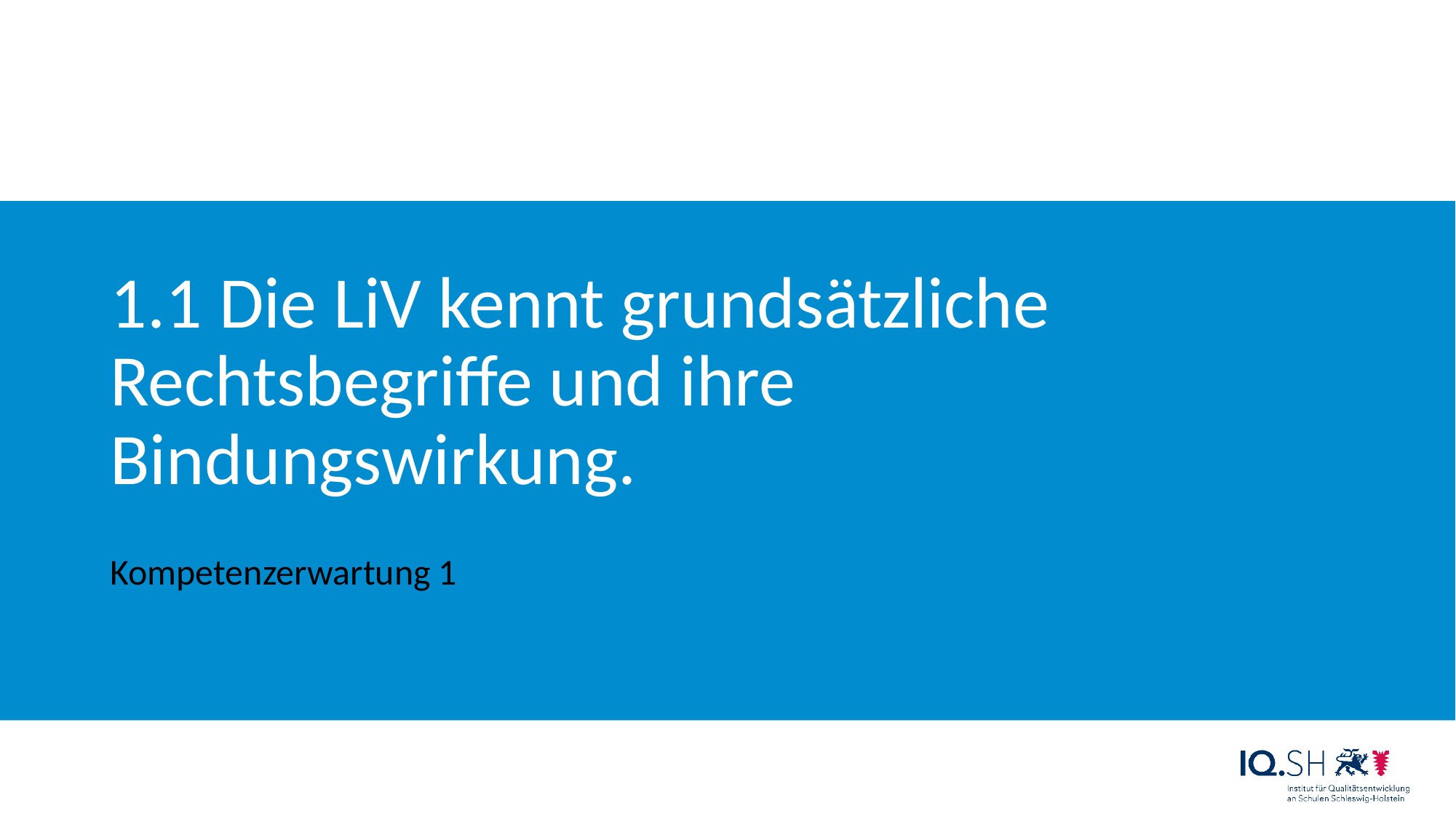

# 1.1 	Die LiV kennt grundsätzliche 	Rechtsbegriffe und ihre 	Bindungswirkung.
Kompetenzerwartung 1